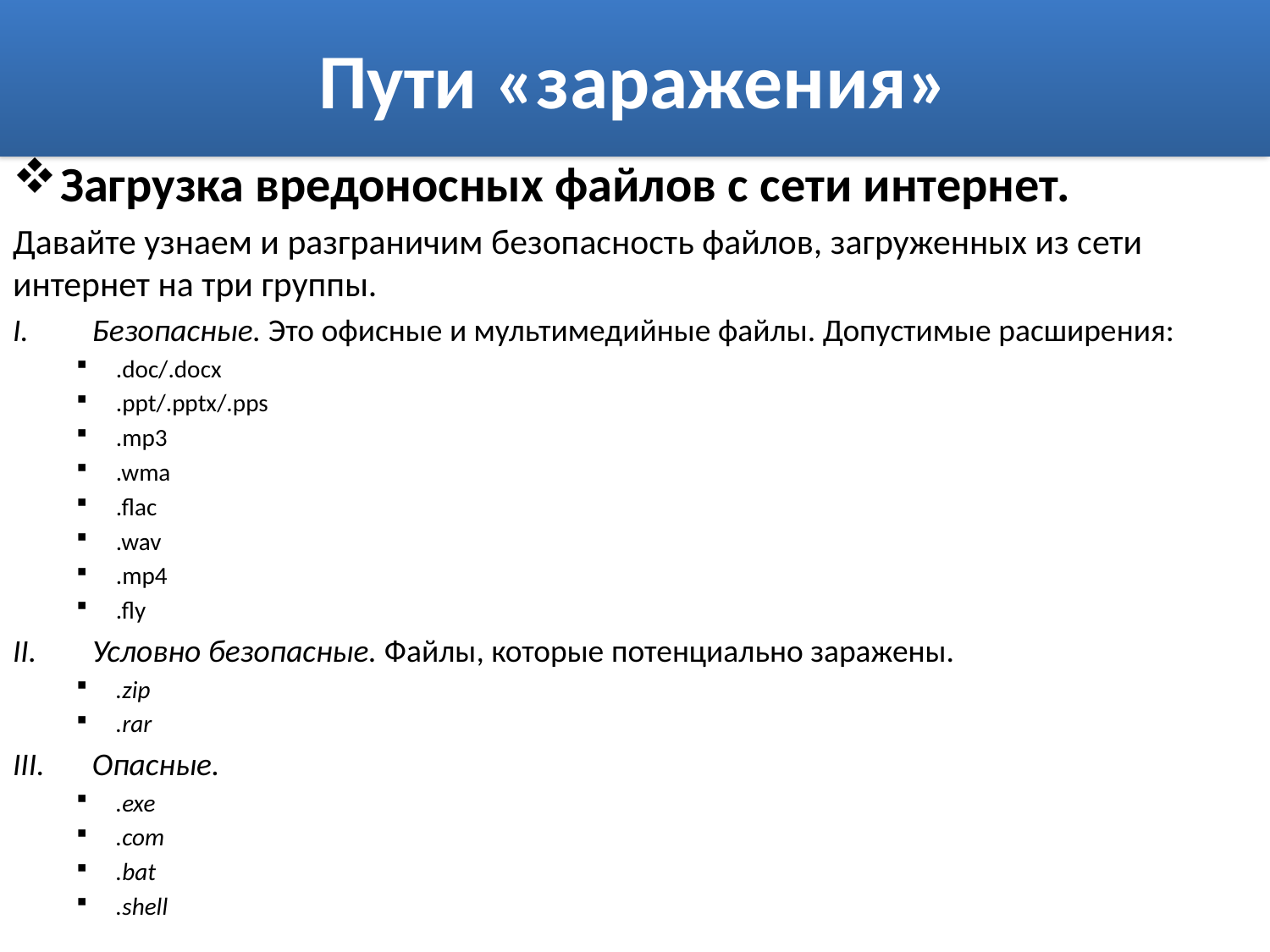

# Пути «заражения»
Загрузка вредоносных файлов с сети интернет.
Давайте узнаем и разграничим безопасность файлов, загруженных из сети интернет на три группы.
Безопасные. Это офисные и мультимедийные файлы. Допустимые расширения:
.doc/.docx
.ppt/.pptx/.pps
.mp3
.wma
.flac
.wav
.mp4
.fly
Условно безопасные. Файлы, которые потенциально заражены.
.zip
.rar
Опасные.
.exe
.com
.bat
.shell